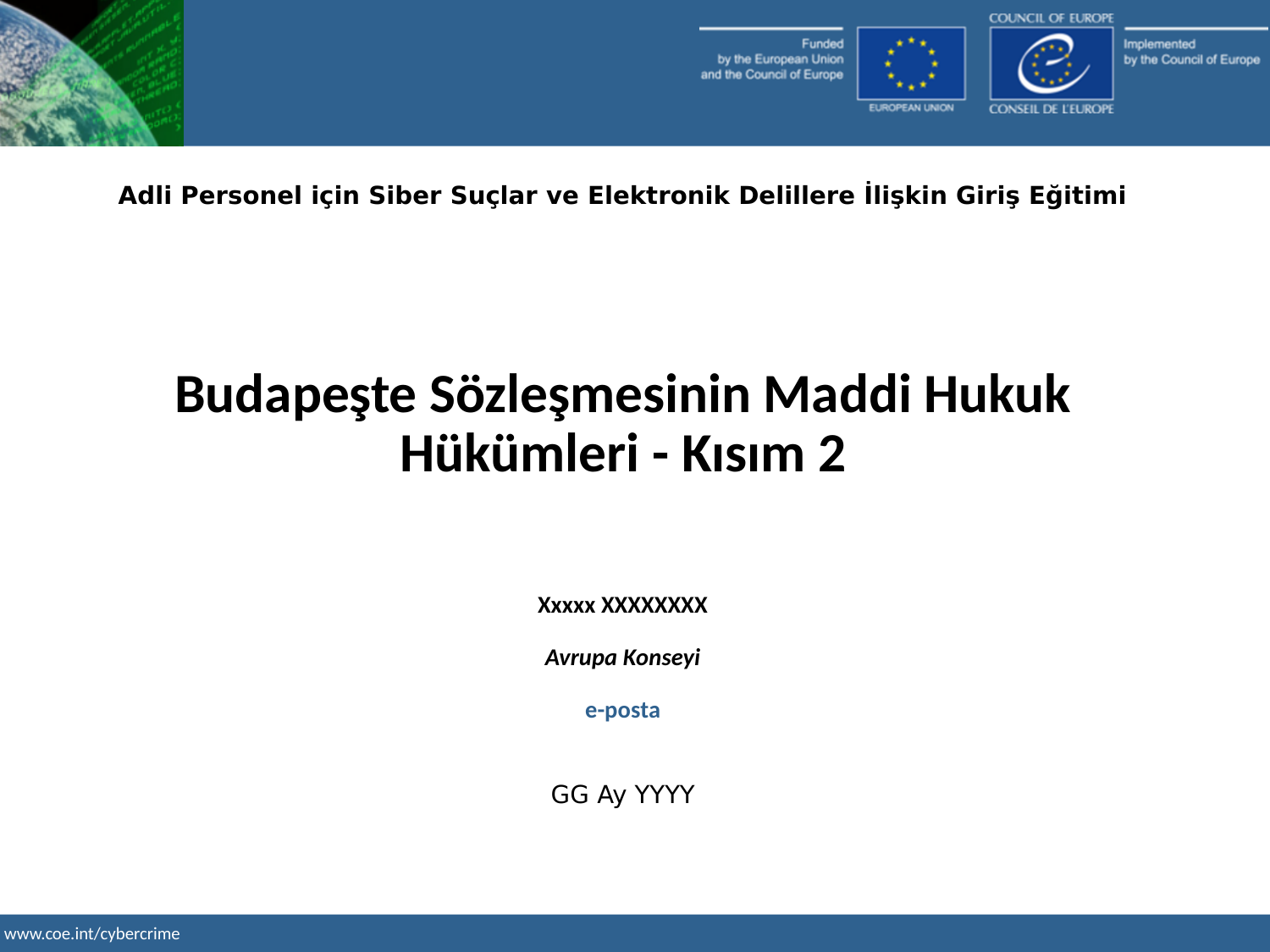

Adli Personel için Siber Suçlar ve Elektronik Delillere İlişkin Giriş Eğitimi

Budapeşte Sözleşmesinin Maddi Hukuk Hükümleri - Kısım 2

Xxxxx XXXXXXXX

Avrupa Konseyi

e-posta

GG Ay YYYY